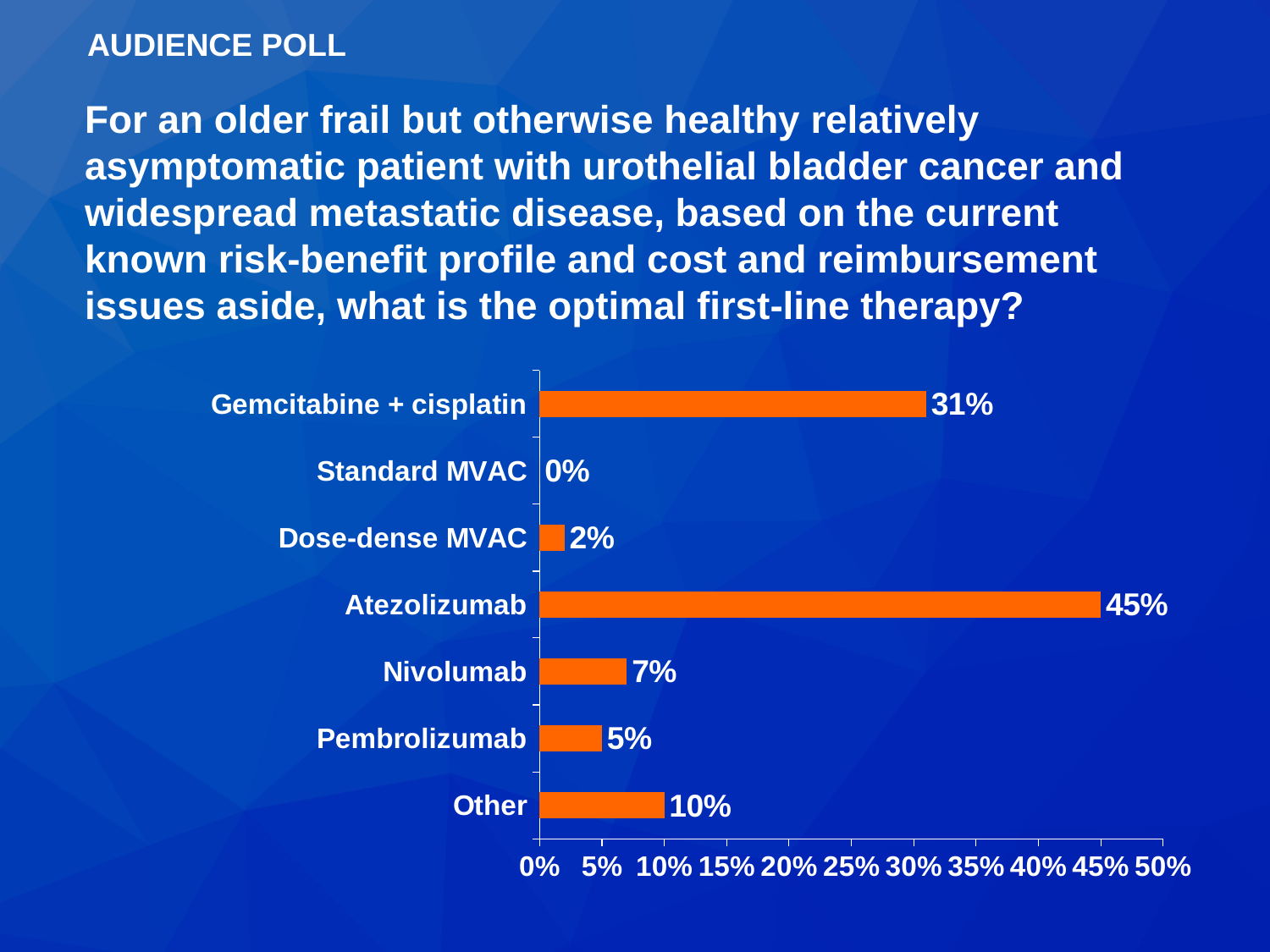

AUDIENCE POLL
For an older frail but otherwise healthy relatively asymptomatic patient with urothelial bladder cancer and widespread metastatic disease, based on the current known risk-benefit profile and cost and reimbursement issues aside, what is the optimal first-line therapy?

### Chart

| Category | Series 1 |
|---|---|
| Other | 0.1 |
| Pembrolizumab | 0.05 |
| Nivolumab | 0.07 |
| Atezolizumab | 0.45 |
| Dose-dense MVAC | 0.02 |
| Standard MVAC | 0.0 |
| Gemcitabine + cisplatin | 0.31 |